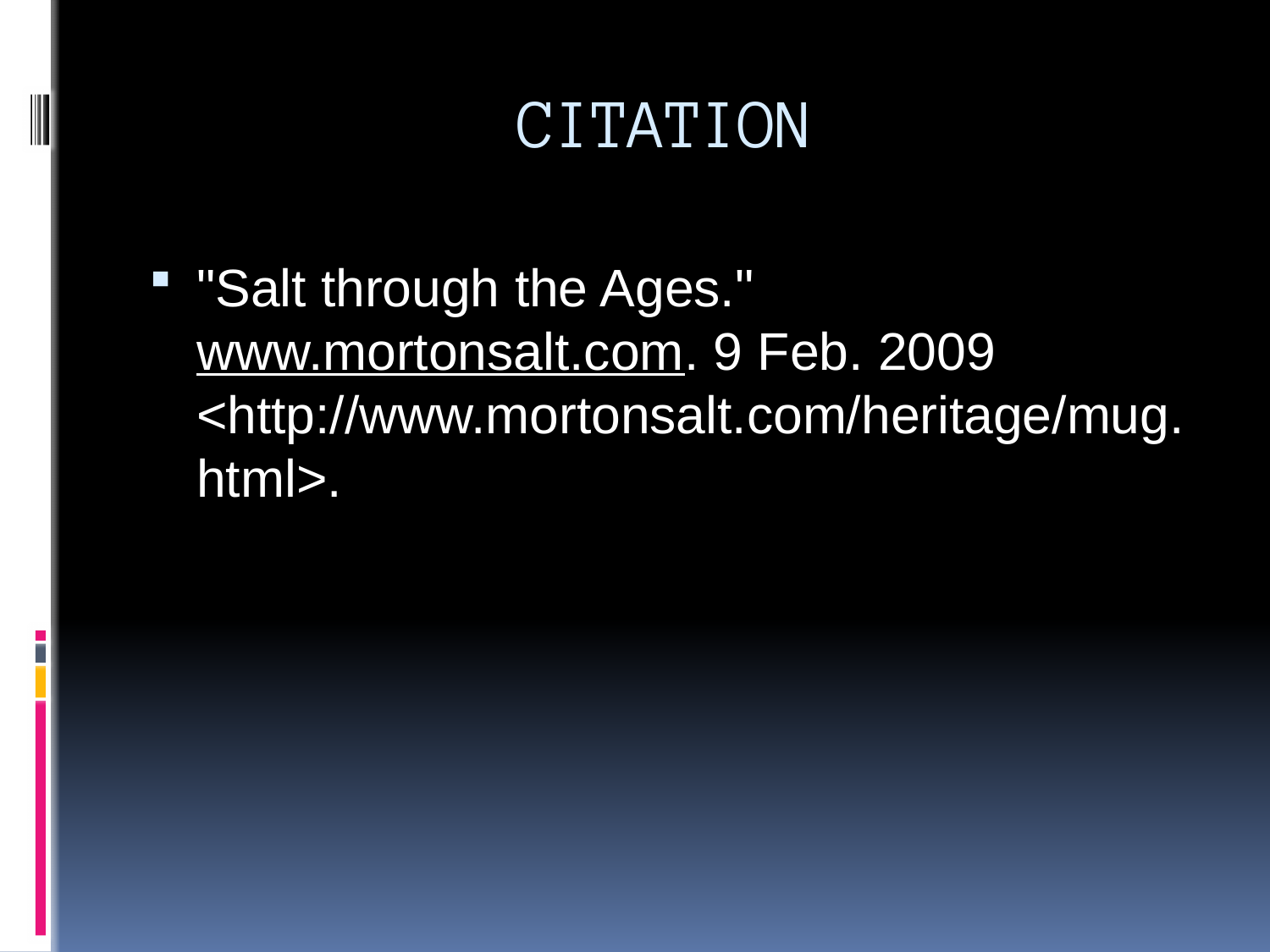

# CITATION
"Salt through the Ages." www.mortonsalt.com. 9 Feb. 2009 <http://www.mortonsalt.com/heritage/mug.html>.